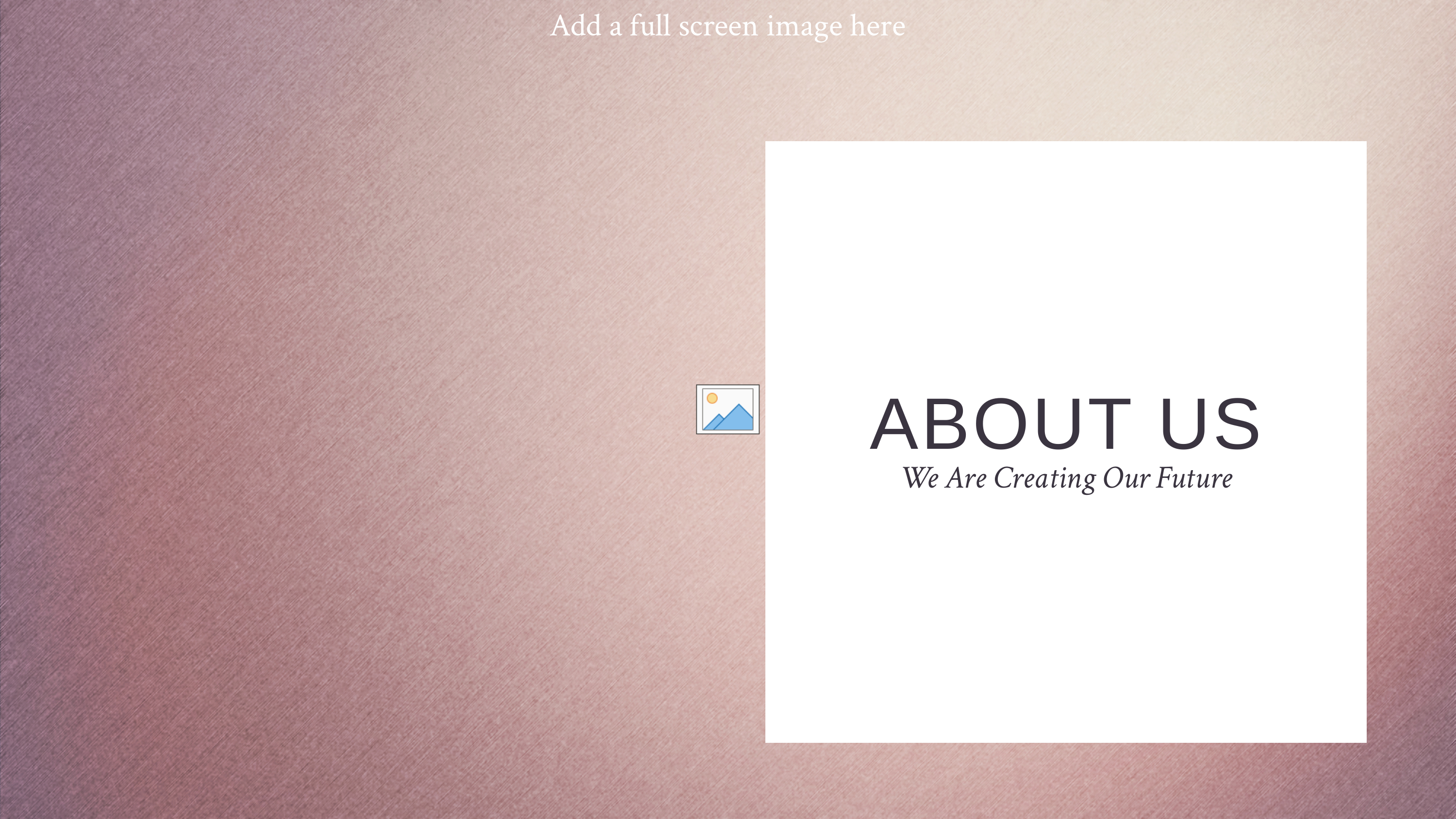

# ABOUT US
We Are Creating Our Future